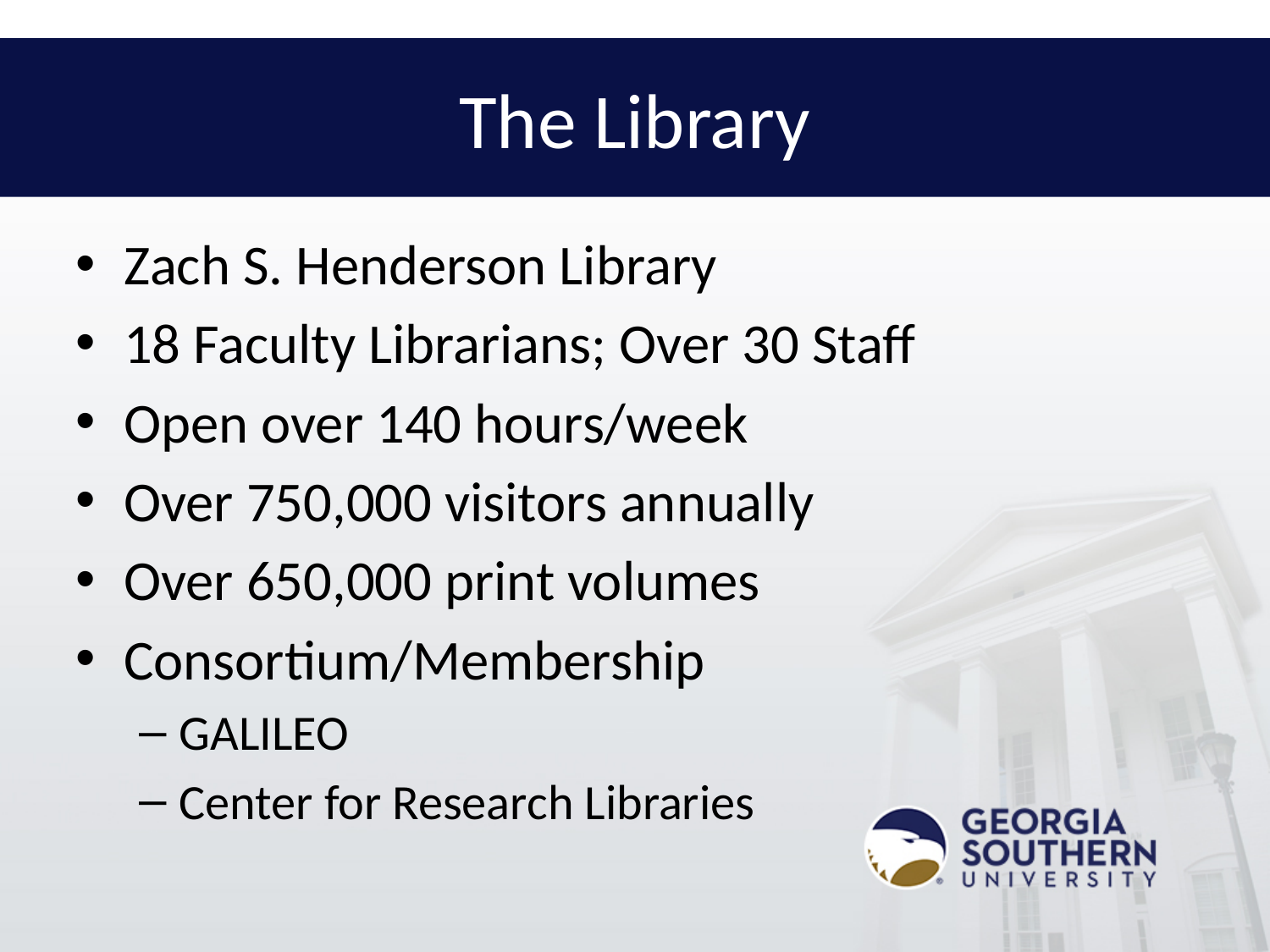

# The Library
Zach S. Henderson Library
18 Faculty Librarians; Over 30 Staff
Open over 140 hours/week
Over 750,000 visitors annually
Over 650,000 print volumes
Consortium/Membership
GALILEO
Center for Research Libraries